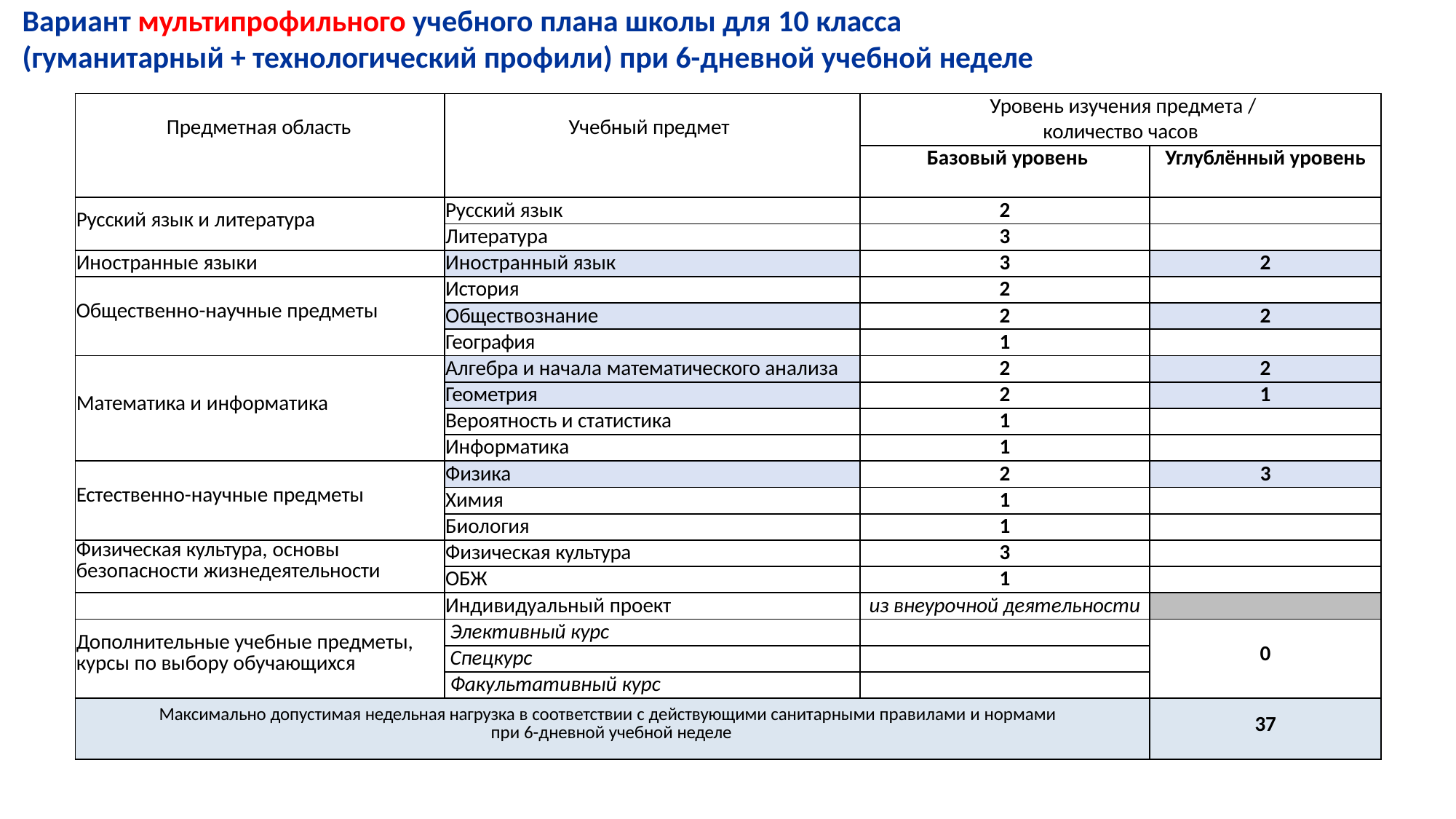

Вариант мультипрофильного учебного плана школы для 10 класса
(гуманитарный + технологический профили) при 6-дневной учебной неделе
| Предметная область | Учебный предмет | Уровень изучения предмета / количество часов |  |
| --- | --- | --- | --- |
|  |  | Базовый уровень | Углублённый уровень |
| Русский язык и литература | Русский язык | 2 |  |
|  | Литература | 3 |  |
| Иностранные языки | Иностранный язык | 3 | 2 |
| Общественно-научные предметы | История | 2 |  |
|  | Обществознание | 2 | 2 |
|  | География | 1 |  |
| Математика и информатика | Алгебра и начала математического анализа | 2 | 2 |
|  | Геометрия | 2 | 1 |
|  | Вероятность и статистика | 1 |  |
|  | Информатика | 1 |  |
| Естественно-научные предметы | Физика | 2 | 3 |
|  | Химия | 1 |  |
|  | Биология | 1 |  |
| Физическая культура, основы безопасности жизнедеятельности | Физическая культура | 3 |  |
|  | ОБЖ | 1 |  |
|  | Индивидуальный проект | из внеурочной деятельности |  |
| Дополнительные учебные предметы, курсы по выбору обучающихся | Элективный курс |  | 0 |
|  | Спецкурс |  |  |
|  | Факультативный курс |  |  |
| Максимально допустимая недельная нагрузка в соответствии с действующими санитарными правилами и нормами при 6-дневной учебной неделе |  |  | 37 |